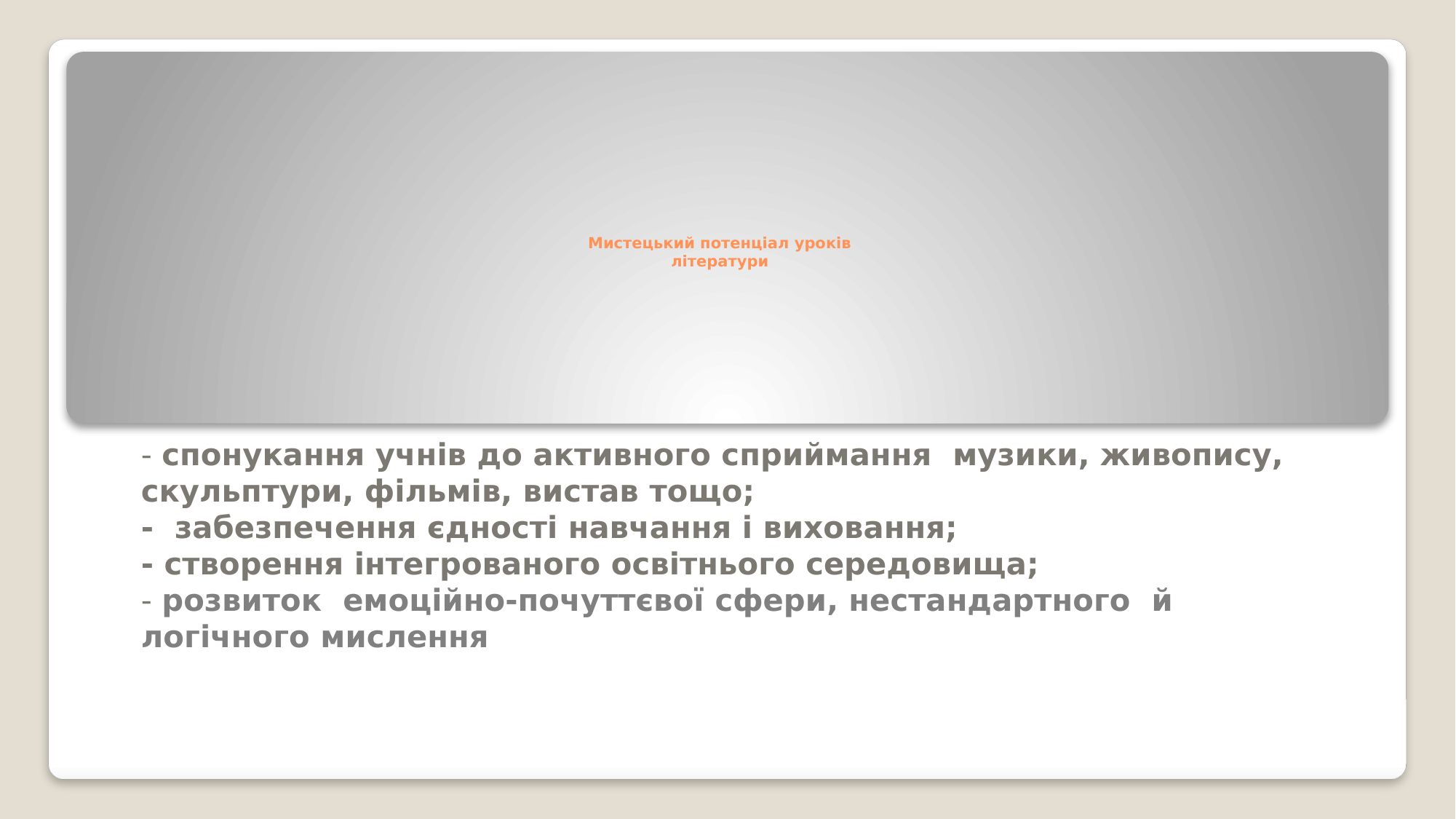

# Мистецький потенціал уроків літератури
- спонукання учнів до активного сприймання  музики, живопису, скульптури, фільмів, вистав тощо;
-  забезпечення єдності навчання і виховання;
- створення інтегрованого освітнього середовища;
- розвиток  емоційно-почуттєвої сфери, нестандартного  й логічного мислення